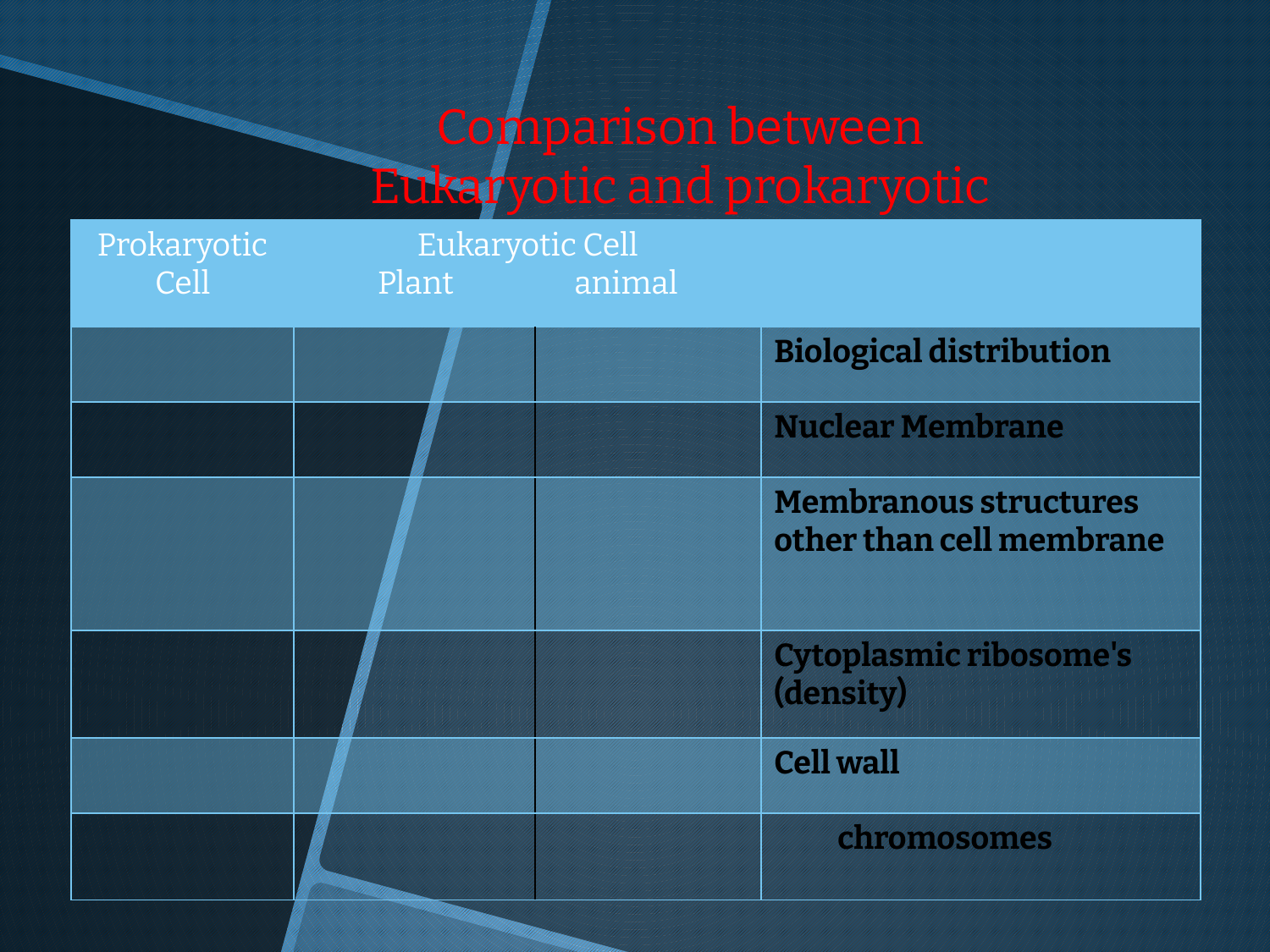

# Comparison between Eukaryotic and prokaryotic

| Prokaryotic Cell | Eukaryotic Cell Plant animal |  |  |
| --- | --- | --- | --- |
|  |  |  | Biological distribution |
|  |  |  | Nuclear Membrane |
|  |  |  | Membranous structures other than cell membrane |
|  |  |  | Cytoplasmic ribosome's (density) |
|  |  |  | Cell wall |
|  |  |  | chromosomes |